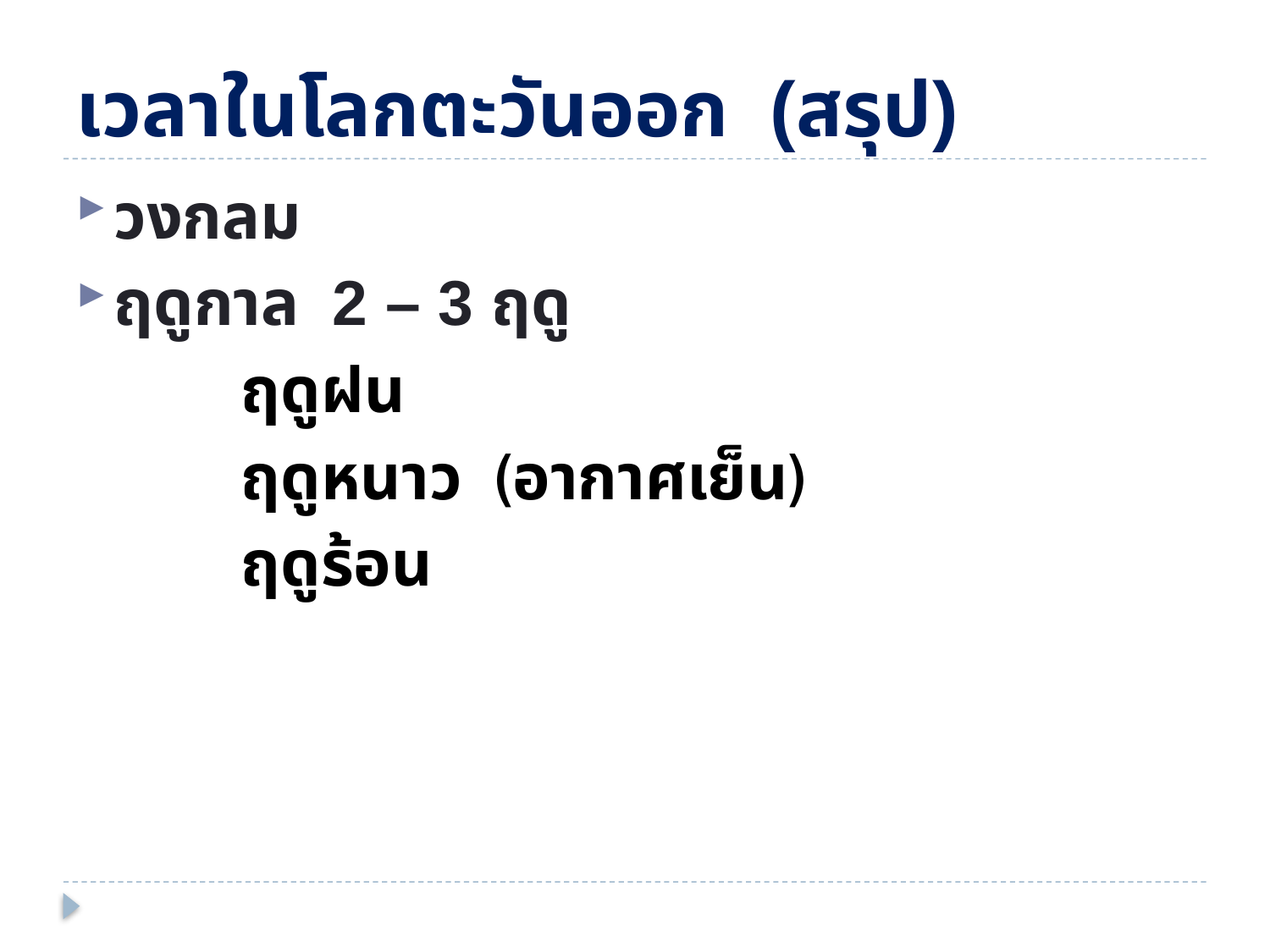

# เวลาในโลกตะวันออก  (สรุป)
วงกลม
ฤดูกาล  2 – 3 ฤดู
		ฤดูฝน
		ฤดูหนาว  (อากาศเย็น)
		ฤดูร้อน